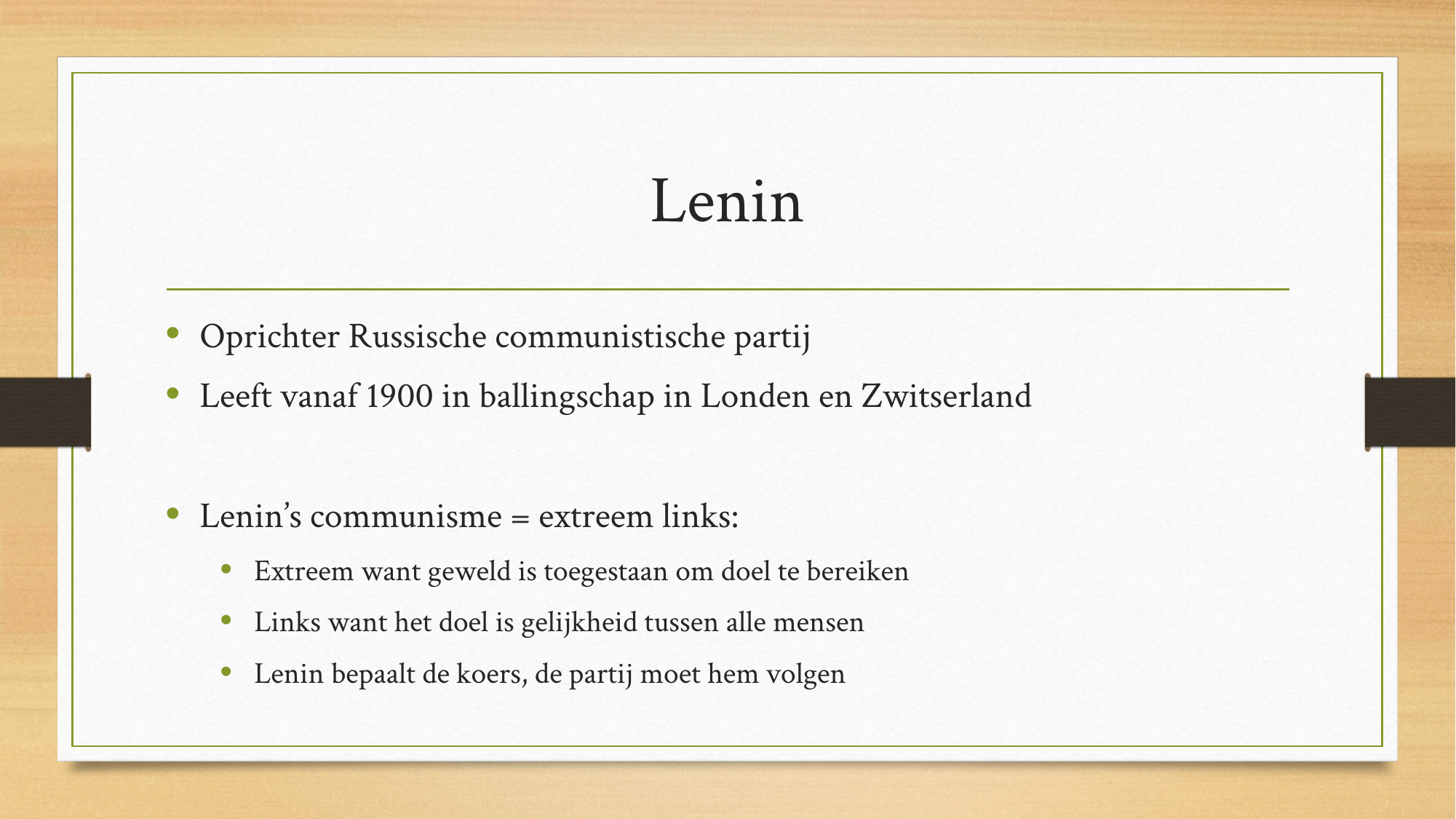

# Lenin
Oprichter Russische communistische partij
Leeft vanaf 1900 in ballingschap in Londen en Zwitserland

Lenin’s communisme = extreem links:
Extreem want geweld is toegestaan om doel te bereiken
Links want het doel is gelijkheid tussen alle mensen
Lenin bepaalt de koers, de partij moet hem volgen